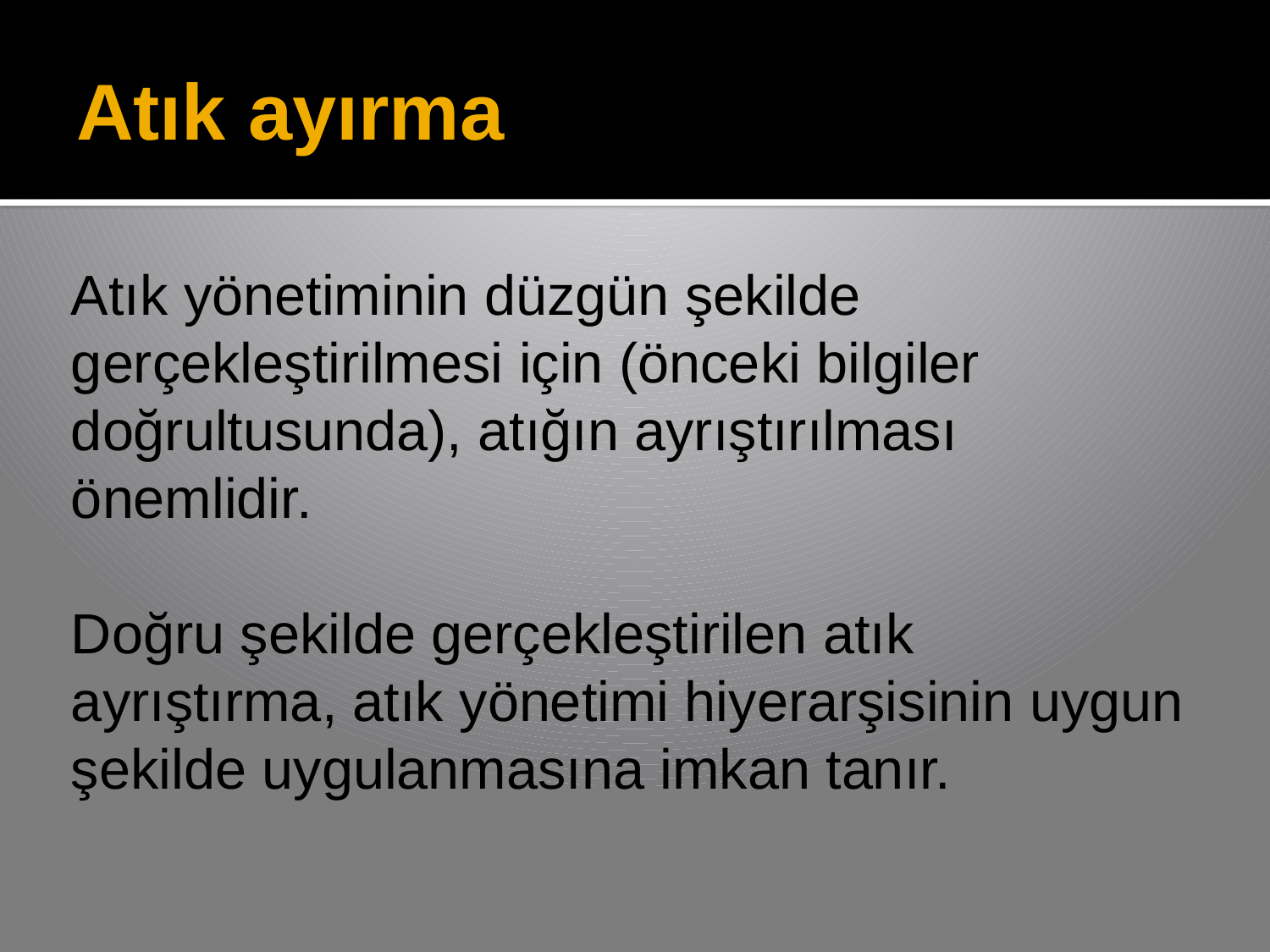

# Atık ayırma
Atık yönetiminin düzgün şekilde gerçekleştirilmesi için (önceki bilgiler doğrultusunda), atığın ayrıştırılması önemlidir.

Doğru şekilde gerçekleştirilen atık ayrıştırma, atık yönetimi hiyerarşisinin uygun şekilde uygulanmasına imkan tanır.